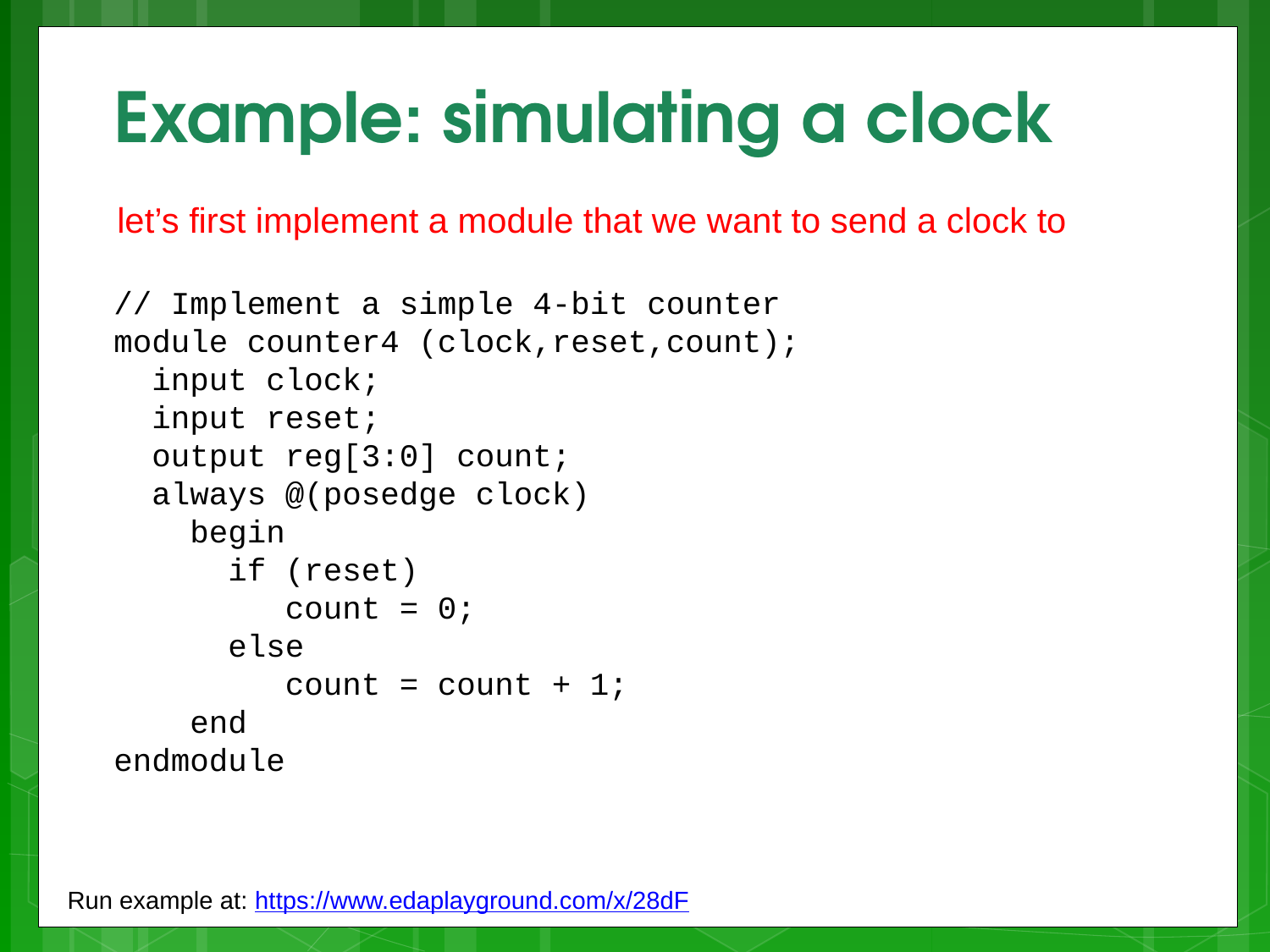

# Example: simulating a clock
let’s first implement a module that we want to send a clock to
// Implement a simple 4-bit counter
module counter4 (clock,reset,count);
  input clock;
  input reset;
  output reg[3:0] count;
  always @(posedge clock)
    begin
      if (reset)
         count = 0;
      else
         count = count + 1;
    end
endmodule
Run example at: https://www.edaplayground.com/x/28dF